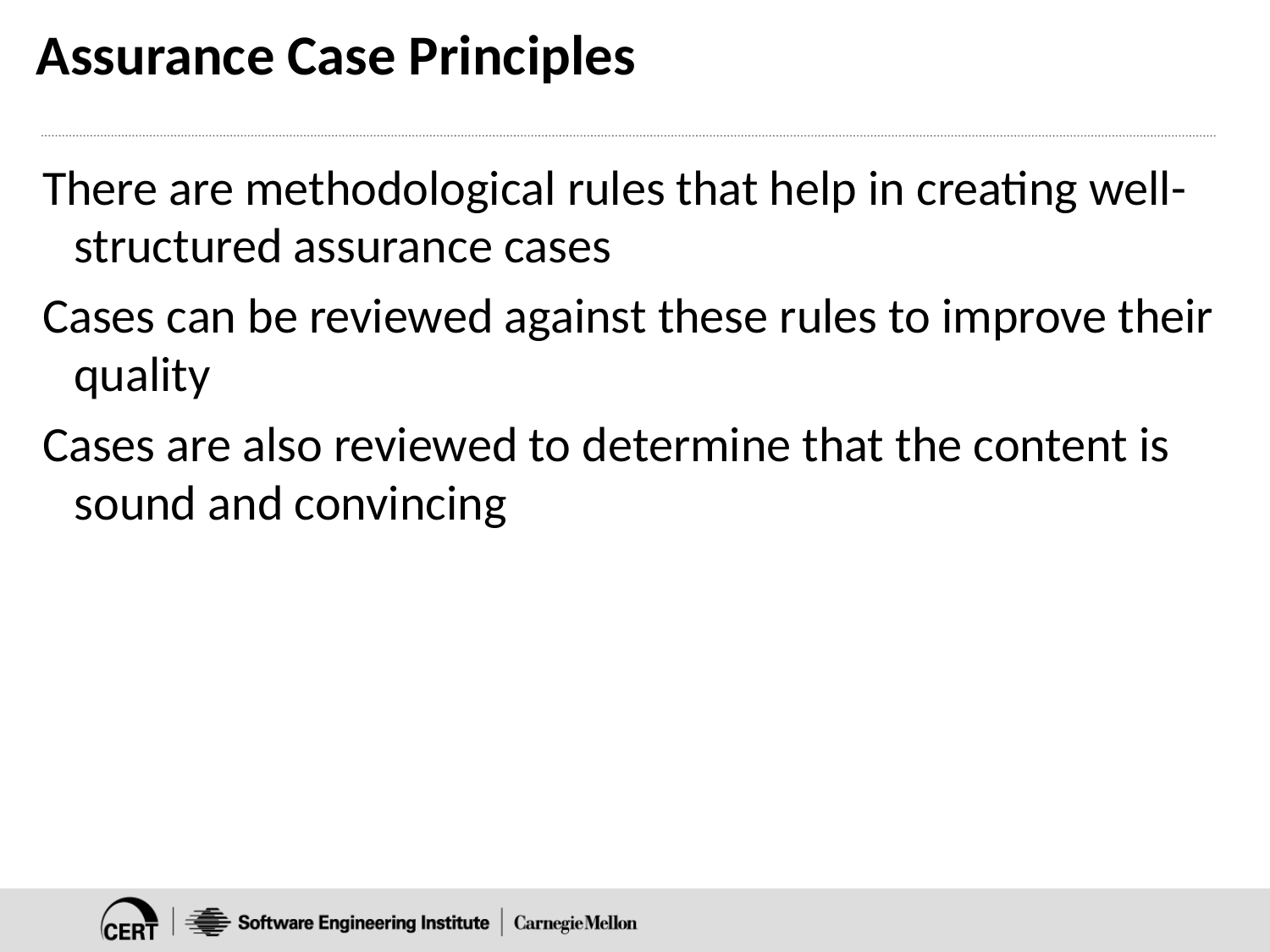

# Assurance Case Principles
There are methodological rules that help in creating well-structured assurance cases
Cases can be reviewed against these rules to improve their quality
Cases are also reviewed to determine that the content is sound and convincing